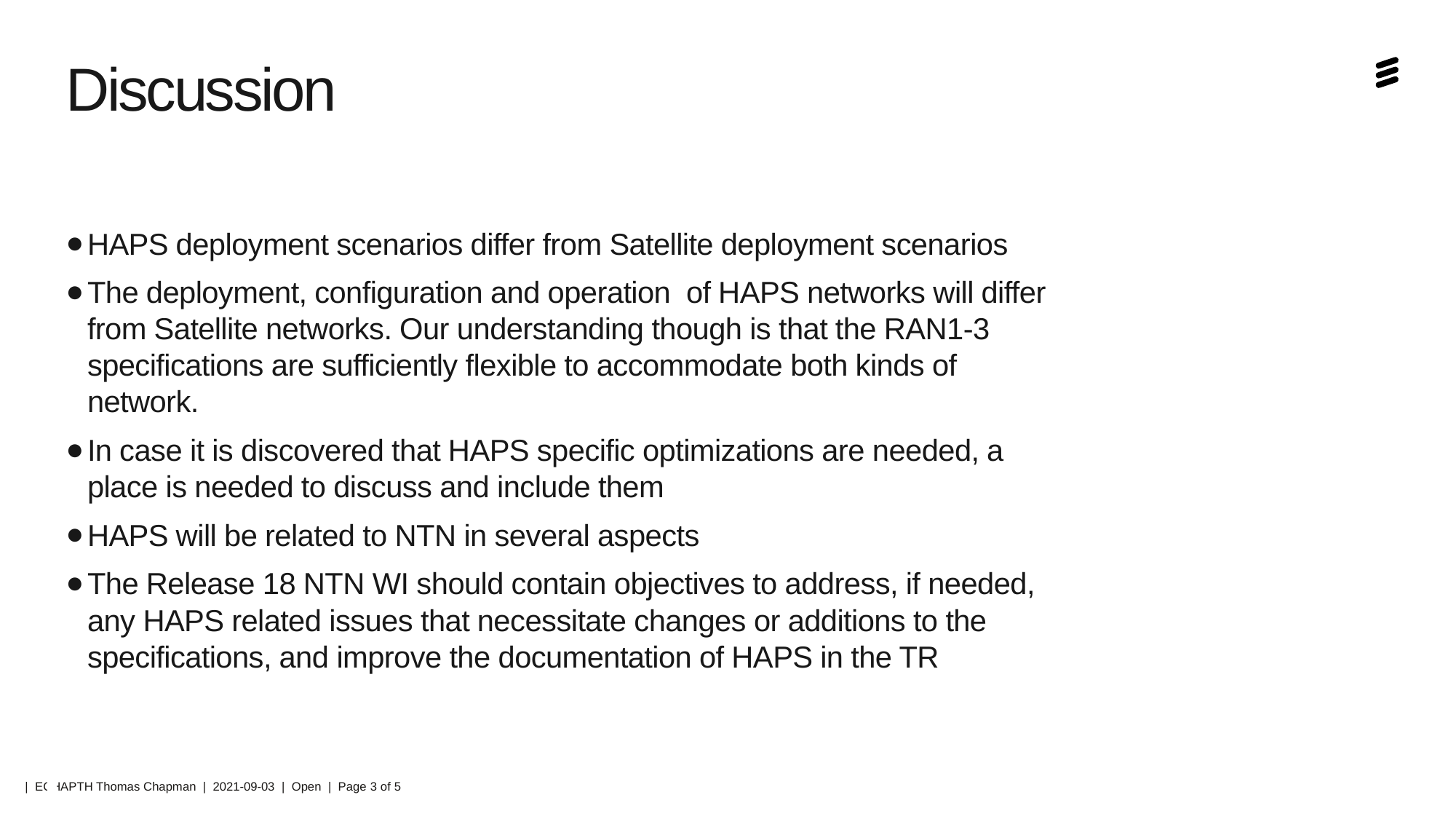

# Discussion
HAPS deployment scenarios differ from Satellite deployment scenarios
The deployment, configuration and operation  of HAPS networks will differ from Satellite networks. Our understanding though is that the RAN1-3 specifications are sufficiently flexible to accommodate both kinds of network.
In case it is discovered that HAPS specific optimizations are needed, a place is needed to discuss and include them
HAPS will be related to NTN in several aspects
The Release 18 NTN WI should contain objectives to address, if needed, any HAPS related issues that necessitate changes or additions to the specifications, and improve the documentation of HAPS in the TR